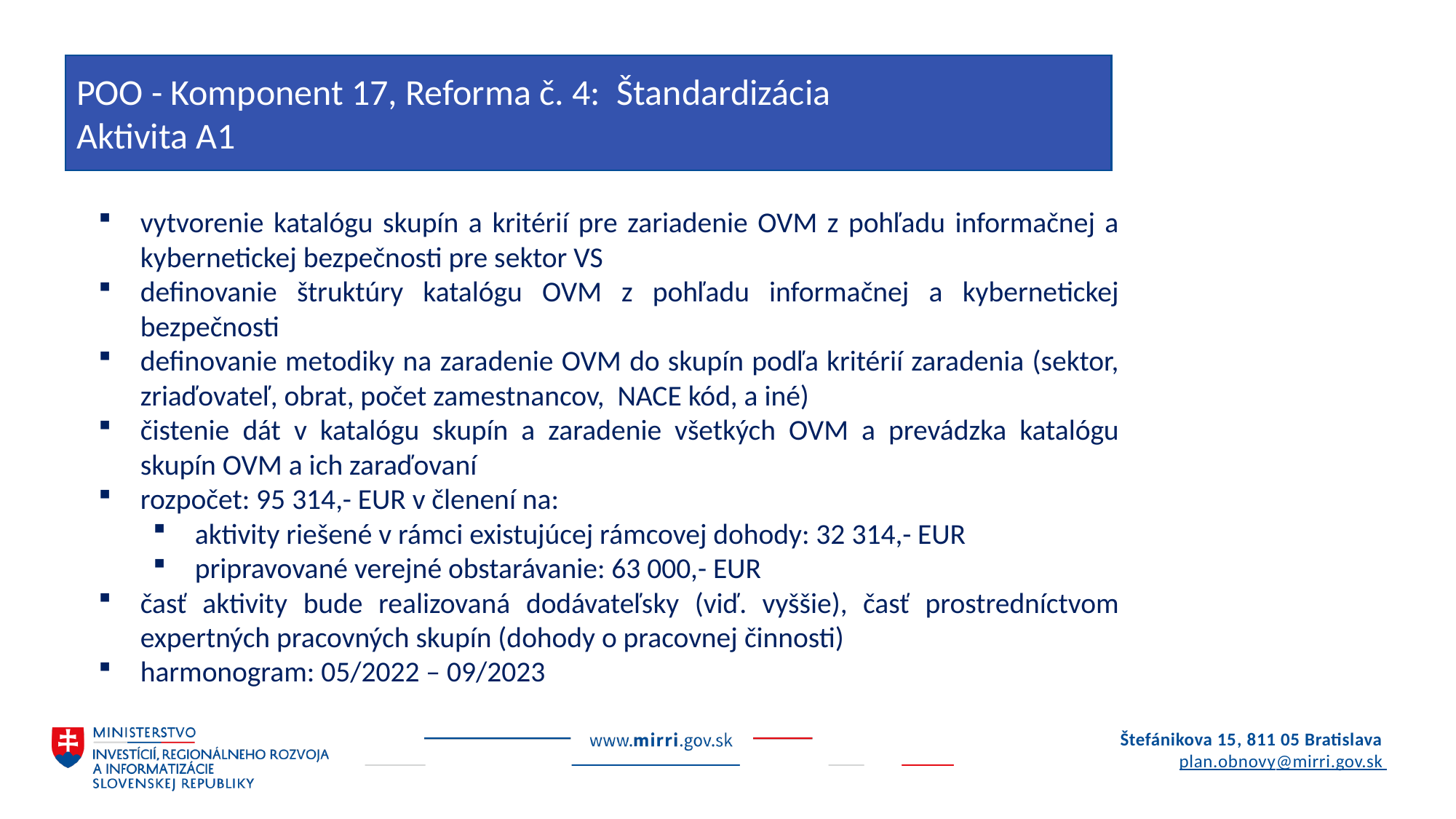

POO - Komponent 17, Reforma č. 4:  Štandardizácia
Aktivita A1
vytvorenie katalógu skupín a kritérií pre zariadenie OVM z pohľadu informačnej a kybernetickej bezpečnosti pre sektor VS
definovanie štruktúry katalógu OVM z pohľadu informačnej a kybernetickej bezpečnosti
definovanie metodiky na zaradenie OVM do skupín podľa kritérií zaradenia (sektor, zriaďovateľ, obrat, počet zamestnancov,  NACE kód, a iné)
čistenie dát v katalógu skupín a zaradenie všetkých OVM a prevádzka katalógu skupín OVM a ich zaraďovaní
rozpočet: 95 314,- EUR v členení na:
aktivity riešené v rámci existujúcej rámcovej dohody: 32 314,- EUR
pripravované verejné obstarávanie: 63 000,- EUR
časť aktivity bude realizovaná dodávateľsky (viď. vyššie), časť prostredníctvom expertných pracovných skupín (dohody o pracovnej činnosti)
harmonogram: 05/2022 – 09/2023